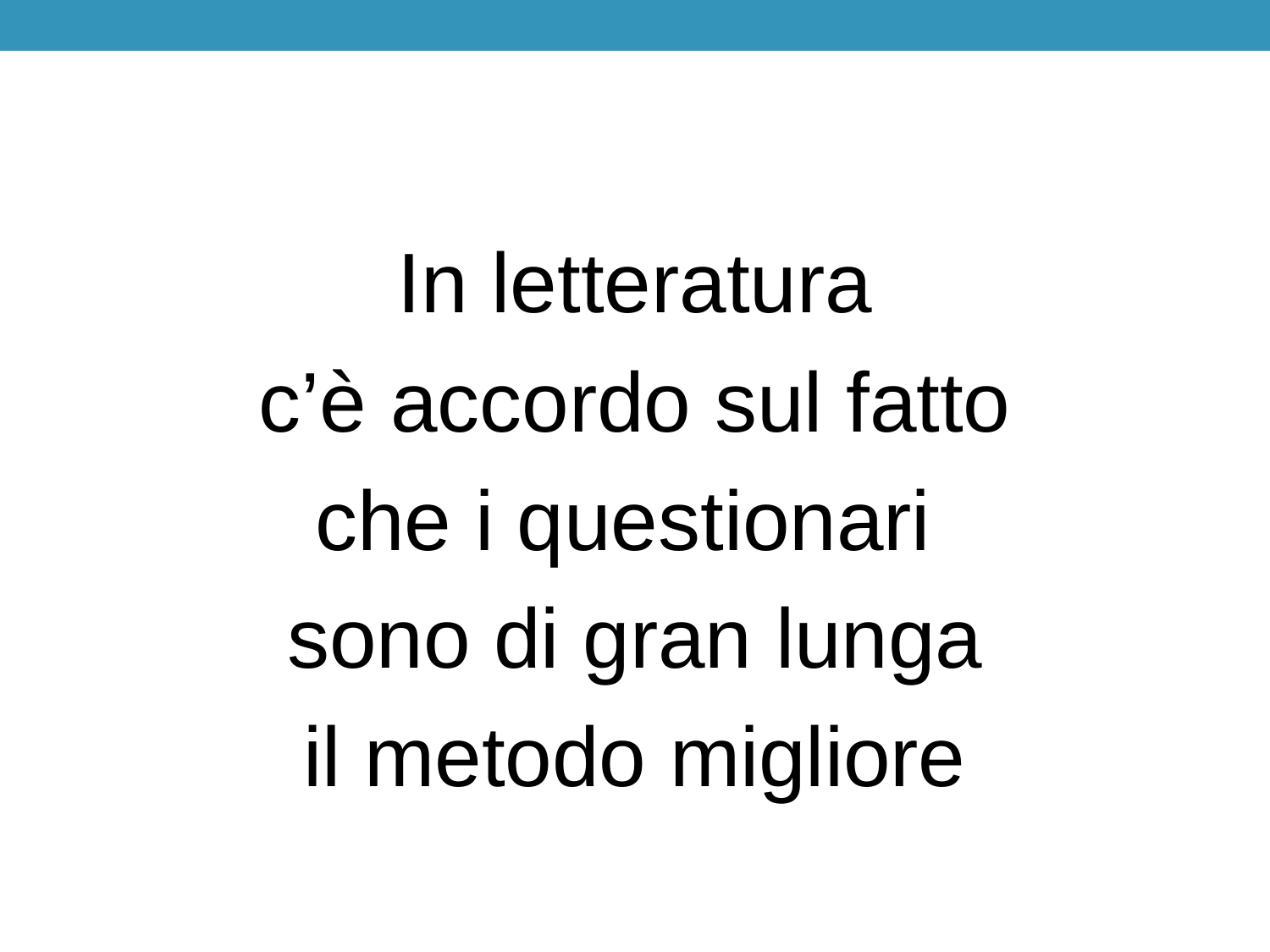

#
In letteratura
c’è accordo sul fatto
che i questionari
sono di gran lunga
il metodo migliore